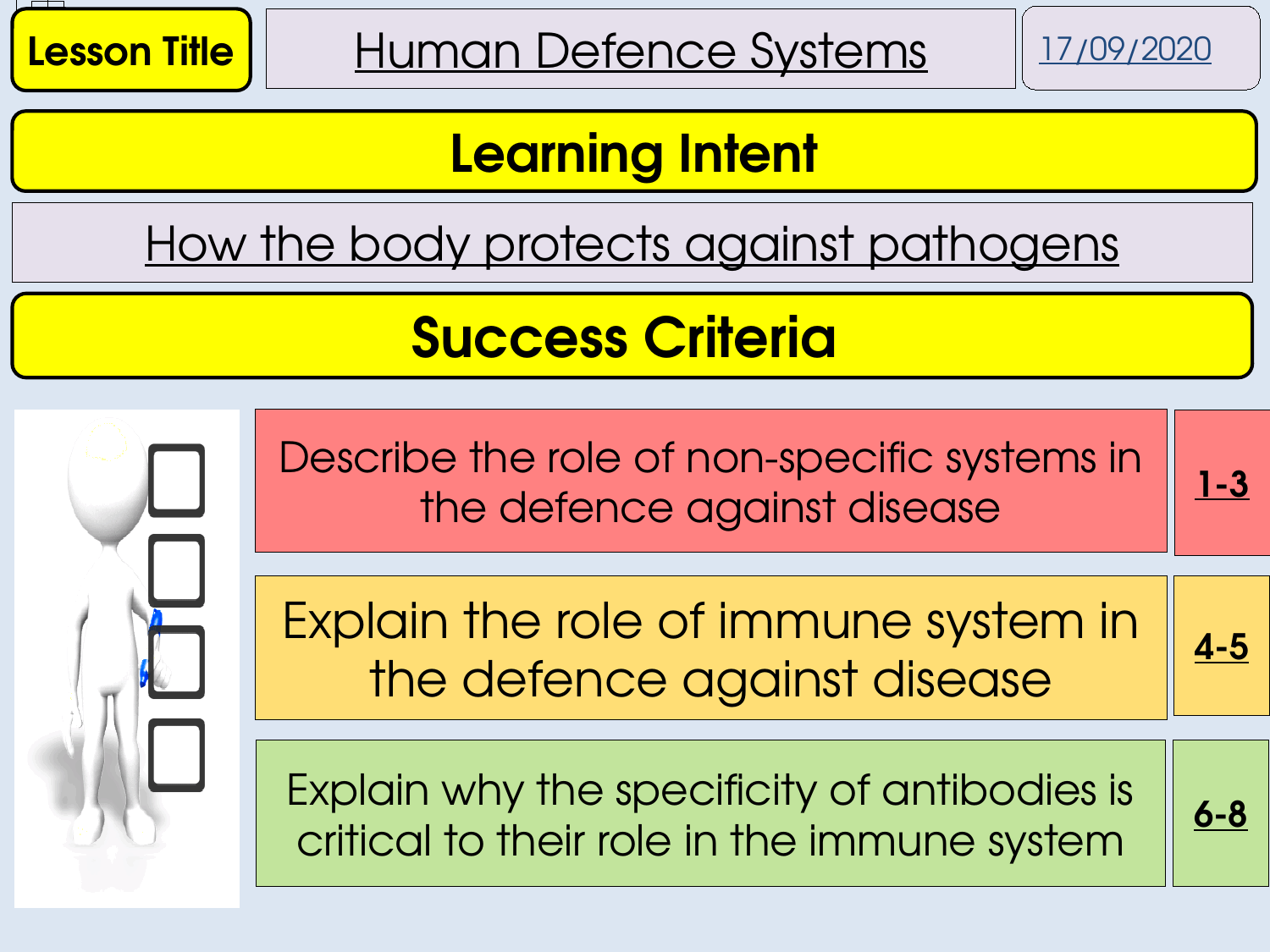

17/09/2020
Human Defence Systems
How the body protects against pathogens
Describe the role of non-specific systems in the defence against disease
1-3
Explain the role of immune system in the defence against disease
4-5
Explain why the specificity of antibodies is critical to their role in the immune system
6-8